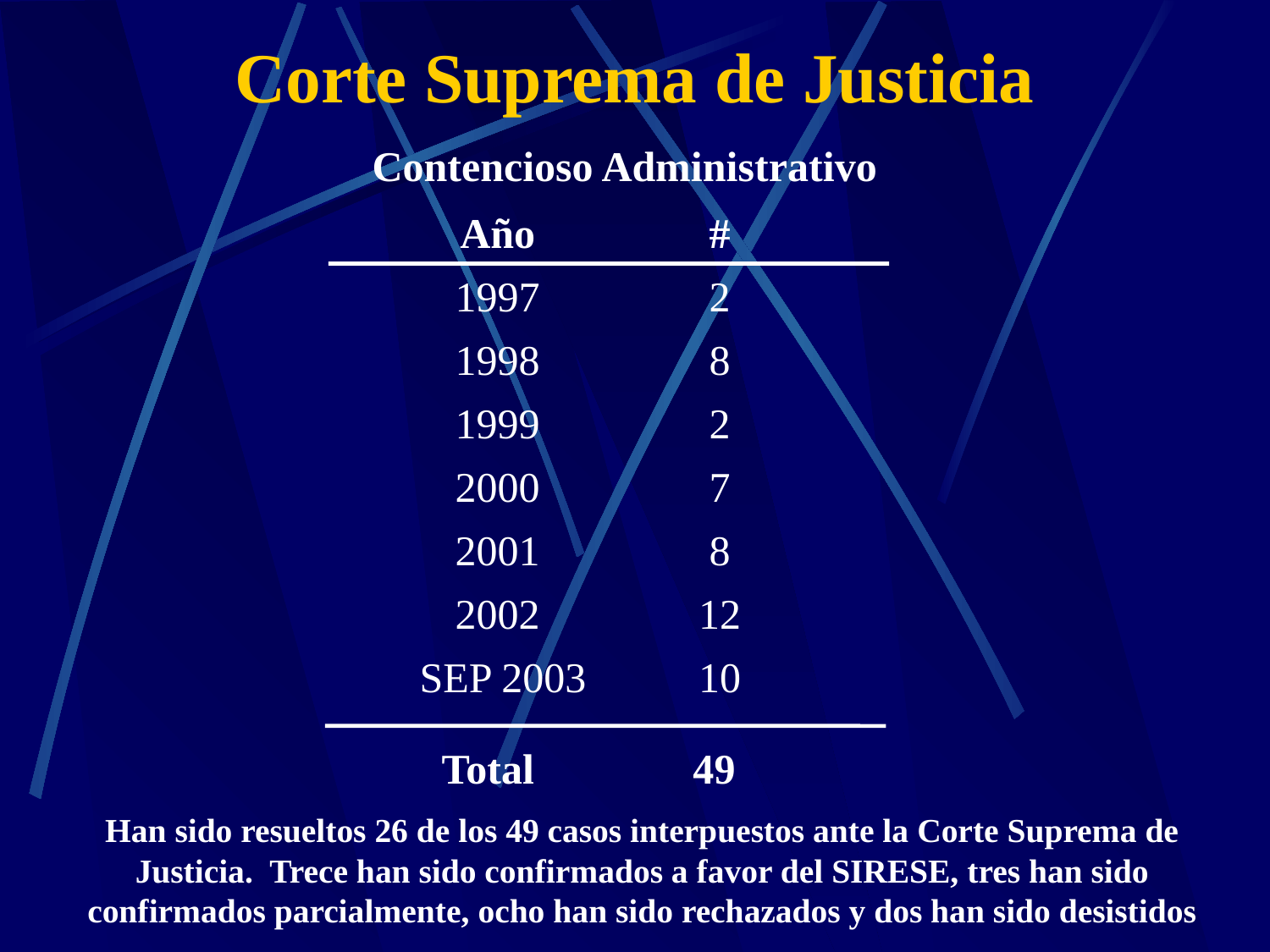

Corte Suprema de Justicia
Contencioso Administrativo
Año
1997
1998
1999
2000
2001
2002
 SEP 2003

#
2
8
2
7
8
12
10

       Total               49
Han sido resueltos 26 de los 49 casos interpuestos ante la Corte Suprema de Justicia.  Trece han sido confirmados a favor del SIRESE, tres han sido confirmados parcialmente, ocho han sido rechazados y dos han sido desistidos